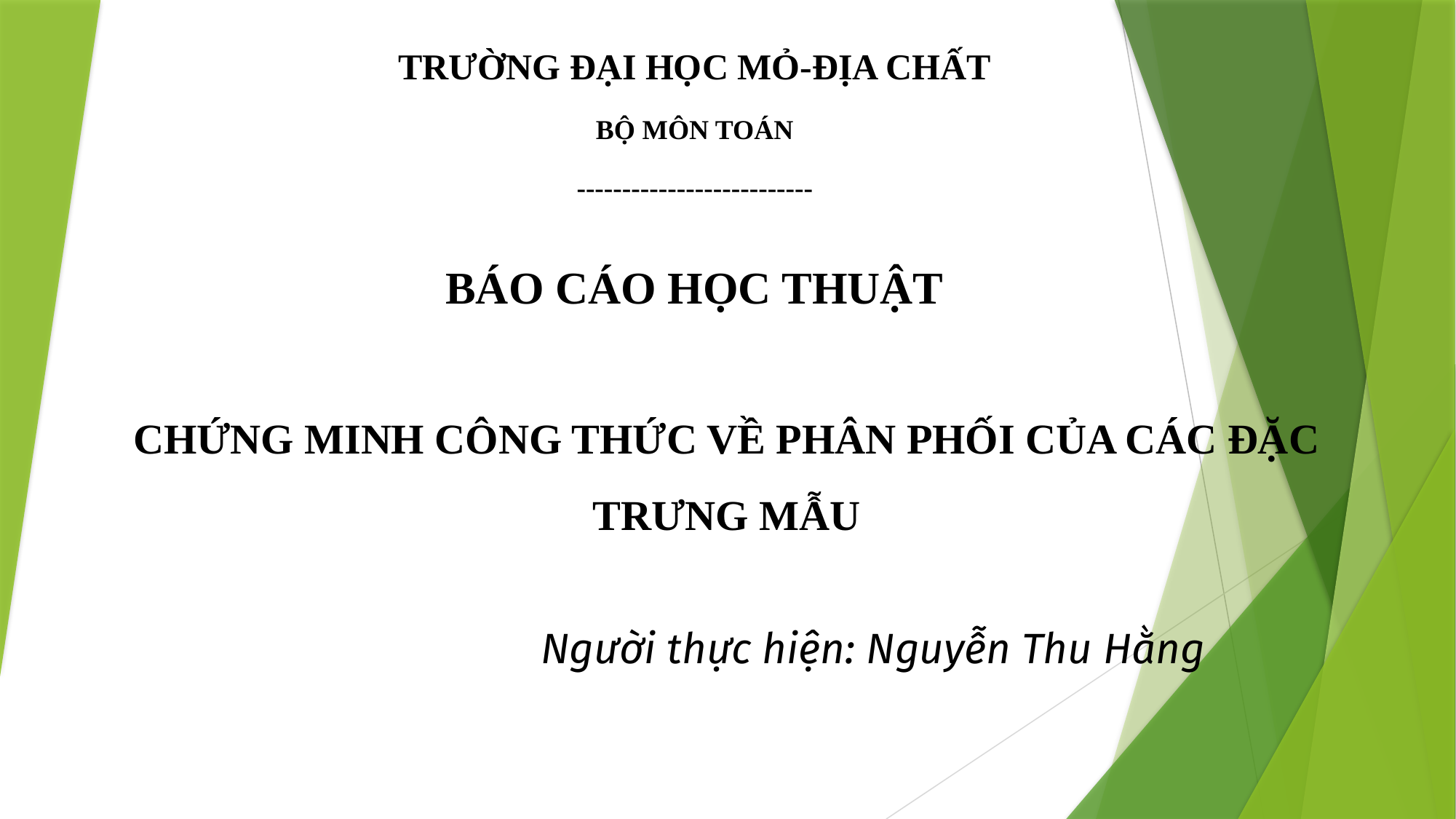

TRƯỜNG ĐẠI HỌC MỎ-ĐỊA CHẤT
BỘ MÔN TOÁN
--------------------------
BÁO CÁO HỌC THUẬT
CHỨNG MINH CÔNG THỨC VỀ PHÂN PHỐI CỦA CÁC ĐẶC TRƯNG MẪU
Người thực hiện: Nguyễn Thu Hằng